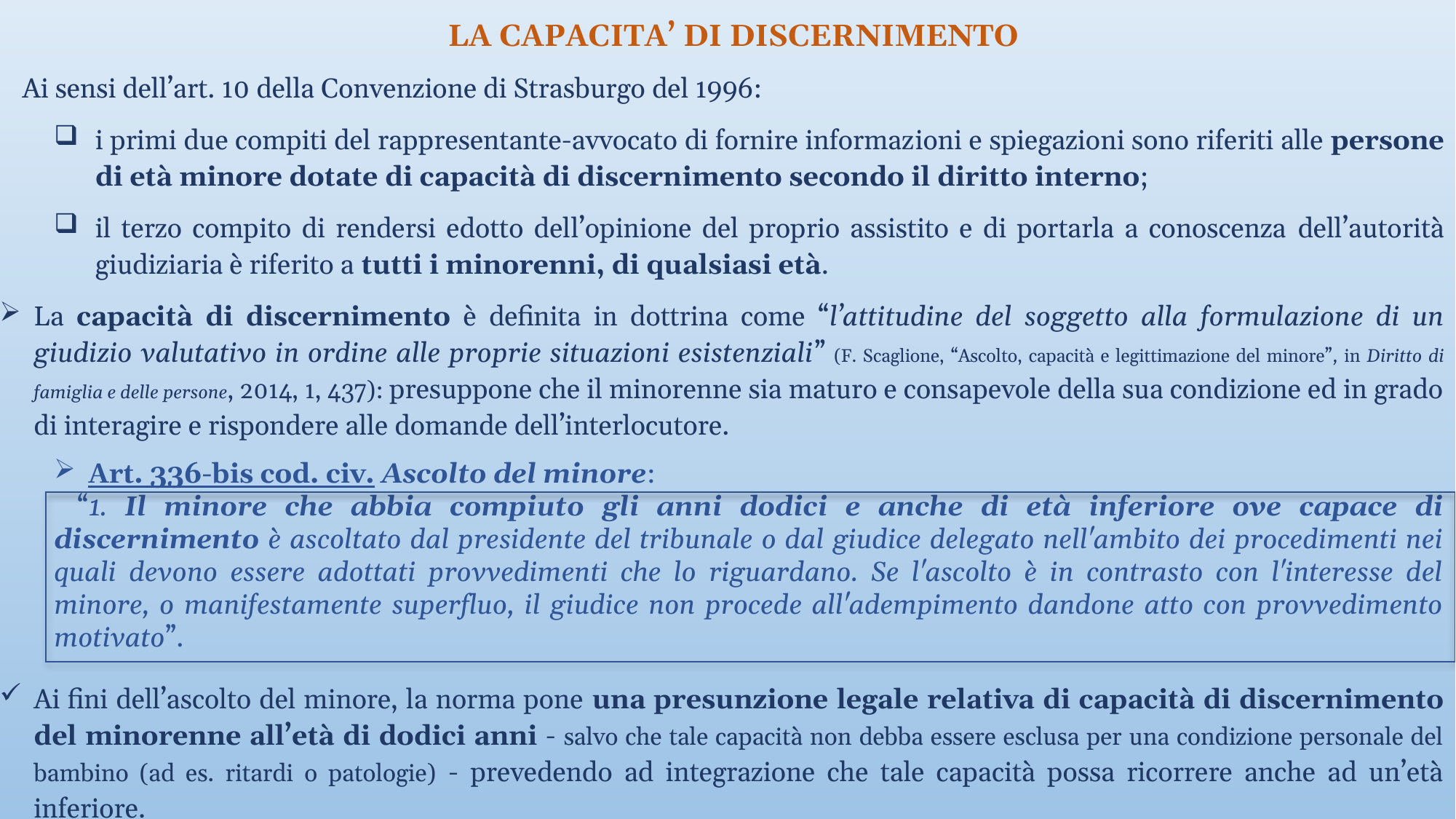

LA CAPACITA’ DI DISCERNIMENTO
Ai sensi dell’art. 10 della Convenzione di Strasburgo del 1996:
i primi due compiti del rappresentante-avvocato di fornire informazioni e spiegazioni sono riferiti alle persone di età minore dotate di capacità di discernimento secondo il diritto interno;
il terzo compito di rendersi edotto dell’opinione del proprio assistito e di portarla a conoscenza dell’autorità giudiziaria è riferito a tutti i minorenni, di qualsiasi età.
La capacità di discernimento è definita in dottrina come “l’attitudine del soggetto alla formulazione di un giudizio valutativo in ordine alle proprie situazioni esistenziali” (F. Scaglione, “Ascolto, capacità e legittimazione del minore”, in Diritto di famiglia e delle persone, 2014, 1, 437): presuppone che il minorenne sia maturo e consapevole della sua condizione ed in grado di interagire e rispondere alle domande dell’interlocutore.
Art. 336-bis cod. civ. Ascolto del minore:
“1. Il minore che abbia compiuto gli anni dodici e anche di età inferiore ove capace di discernimento è ascoltato dal presidente del tribunale o dal giudice delegato nell'ambito dei procedimenti nei quali devono essere adottati provvedimenti che lo riguardano. Se l'ascolto è in contrasto con l'interesse del minore, o manifestamente superfluo, il giudice non procede all'adempimento dandone atto con provvedimento motivato”.

Ai fini dell’ascolto del minore, la norma pone una presunzione legale relativa di capacità di discernimento del minorenne all’età di dodici anni - salvo che tale capacità non debba essere esclusa per una condizione personale del bambino (ad es. ritardi o patologie) - prevedendo ad integrazione che tale capacità possa ricorrere anche ad un’età inferiore.